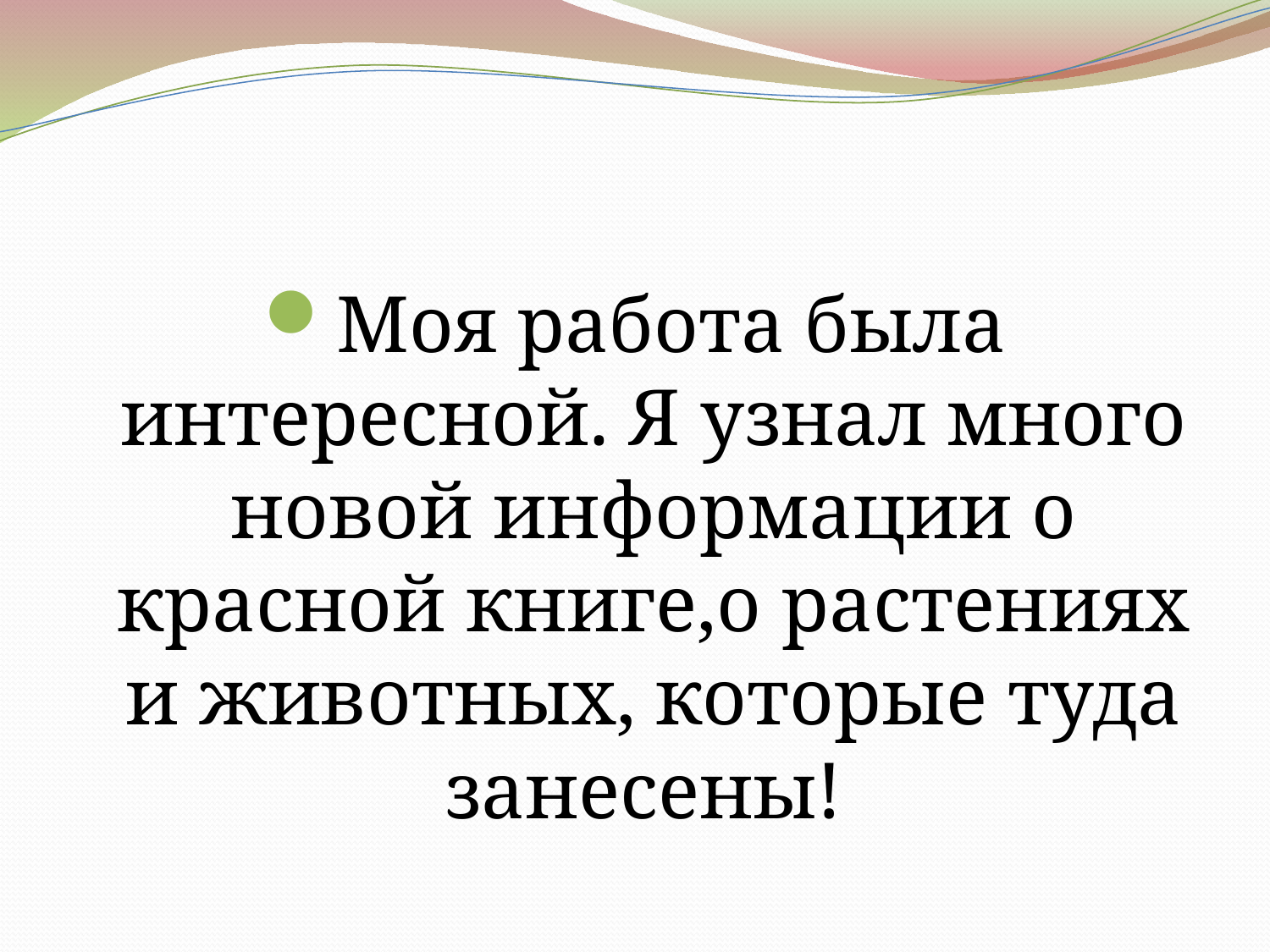

#
Моя работа была интересной. Я узнал много новой информации о красной книге,о растениях и животных, которые туда занесены!